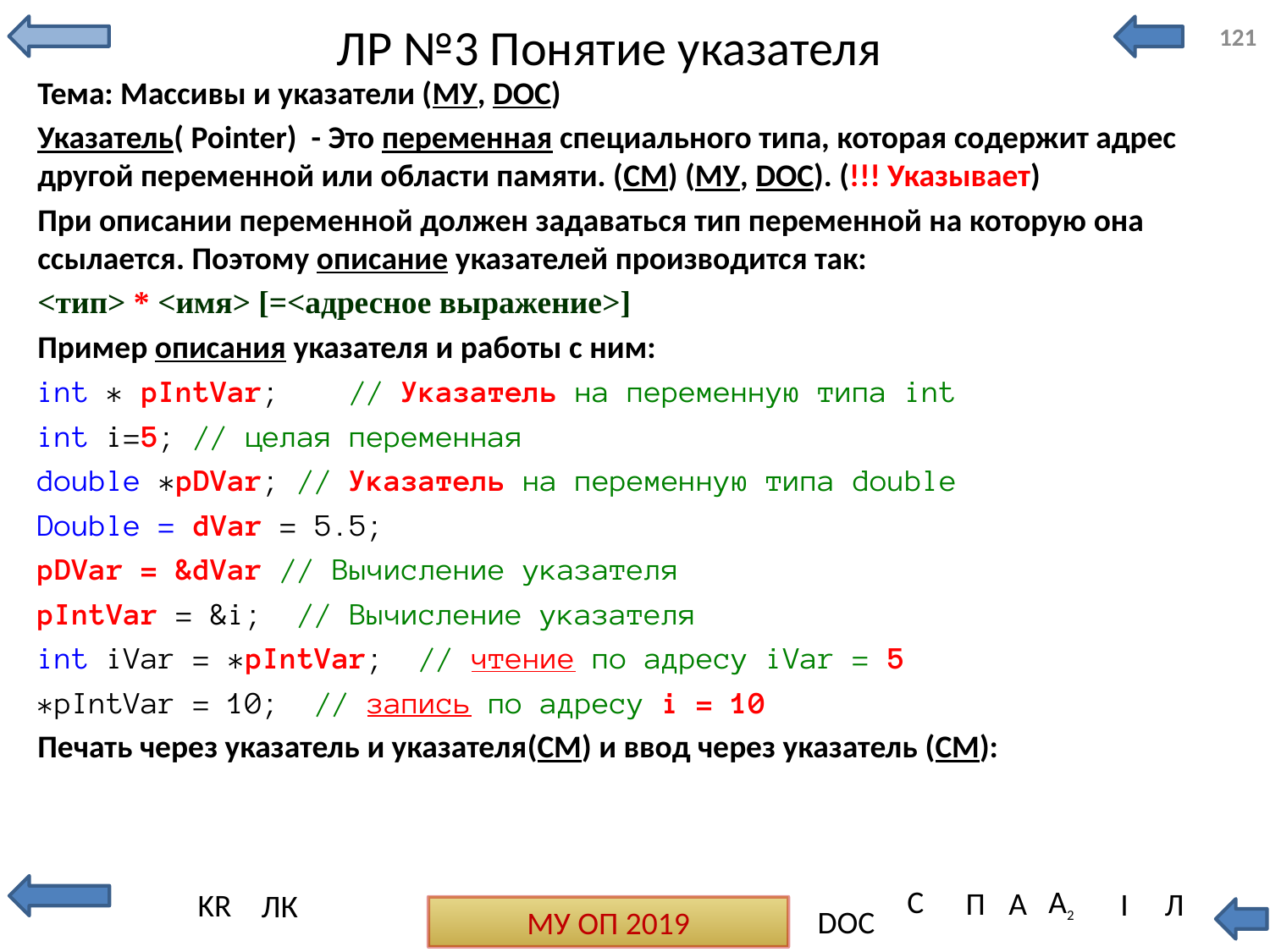

# ЛР №3 Понятие указателя
121
Тема: Массивы и указатели (МУ, DOC)
Указатель( Pointer)  - Это переменная специального типа, которая содержит адрес другой переменной или области памяти. (СМ) (МУ, DOC). (!!! Указывает)
При описании переменной должен задаваться тип переменной на которую она ссылается. Поэтому описание указателей производится так:
<тип> * <имя> [=<адресное выражение>]
Пример описания указателя и работы с ним:
int * pIntVar;    // Указатель на переменную типа int
int i=5; // целая переменная
double *pDVar; // Указатель на переменную типа double
Double = dVar = 5.5;
pDVar = &dVar // Вычисление указателя
pIntVar = &i;  // Вычисление указателя
int iVar = *pIntVar;  // чтение по адресу iVar = 5
*pIntVar = 10;  // запись по адресу i = 10
Печать через указатель и указателя(СМ) и ввод через указатель (СМ):